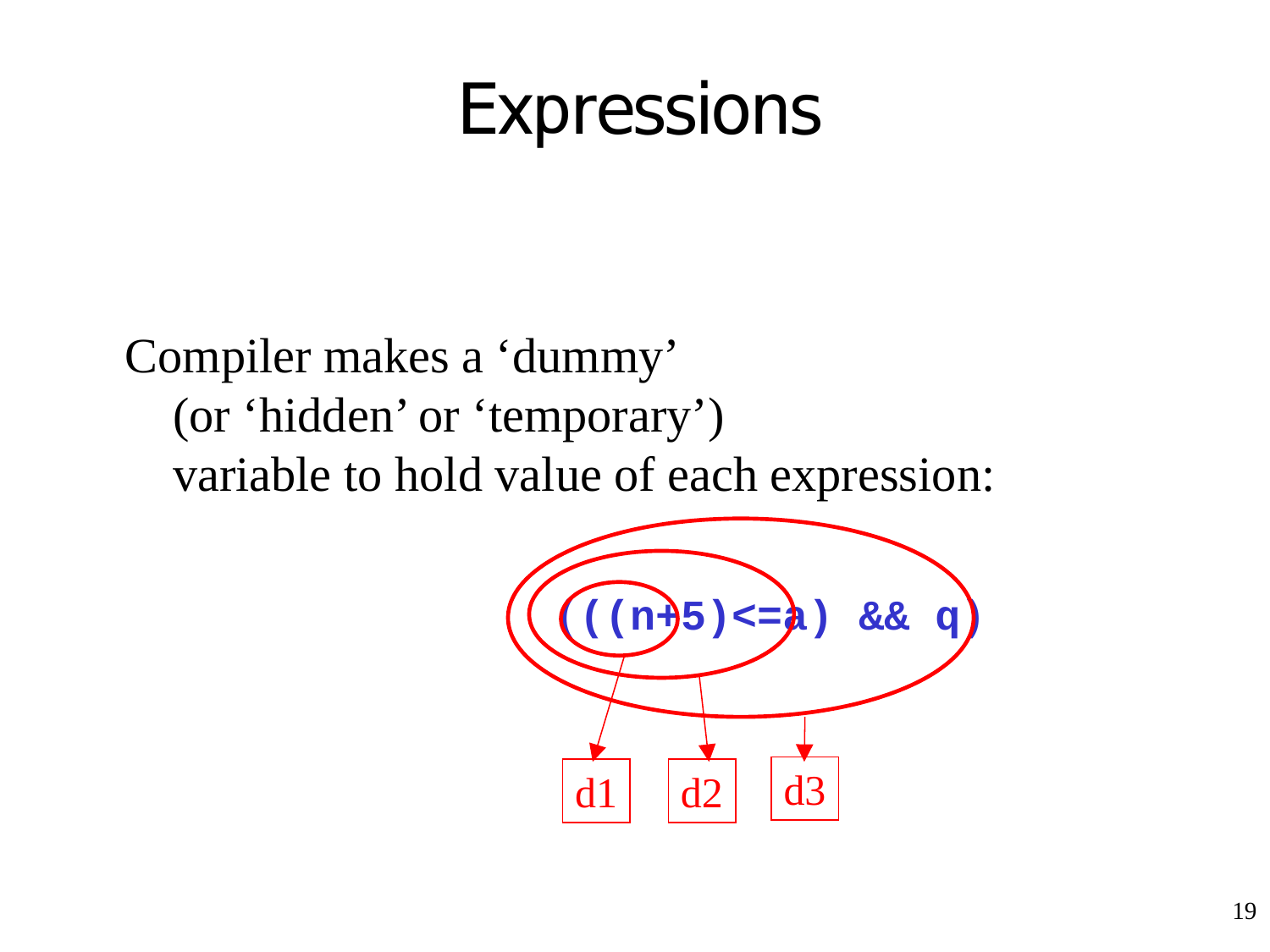

# Expressions
Compiler makes a ‘dummy’
(or ‘hidden’ or ‘temporary’)
variable to hold value of each expression:

				(((n+5)<=a) && q)

d3
d1
d2
19